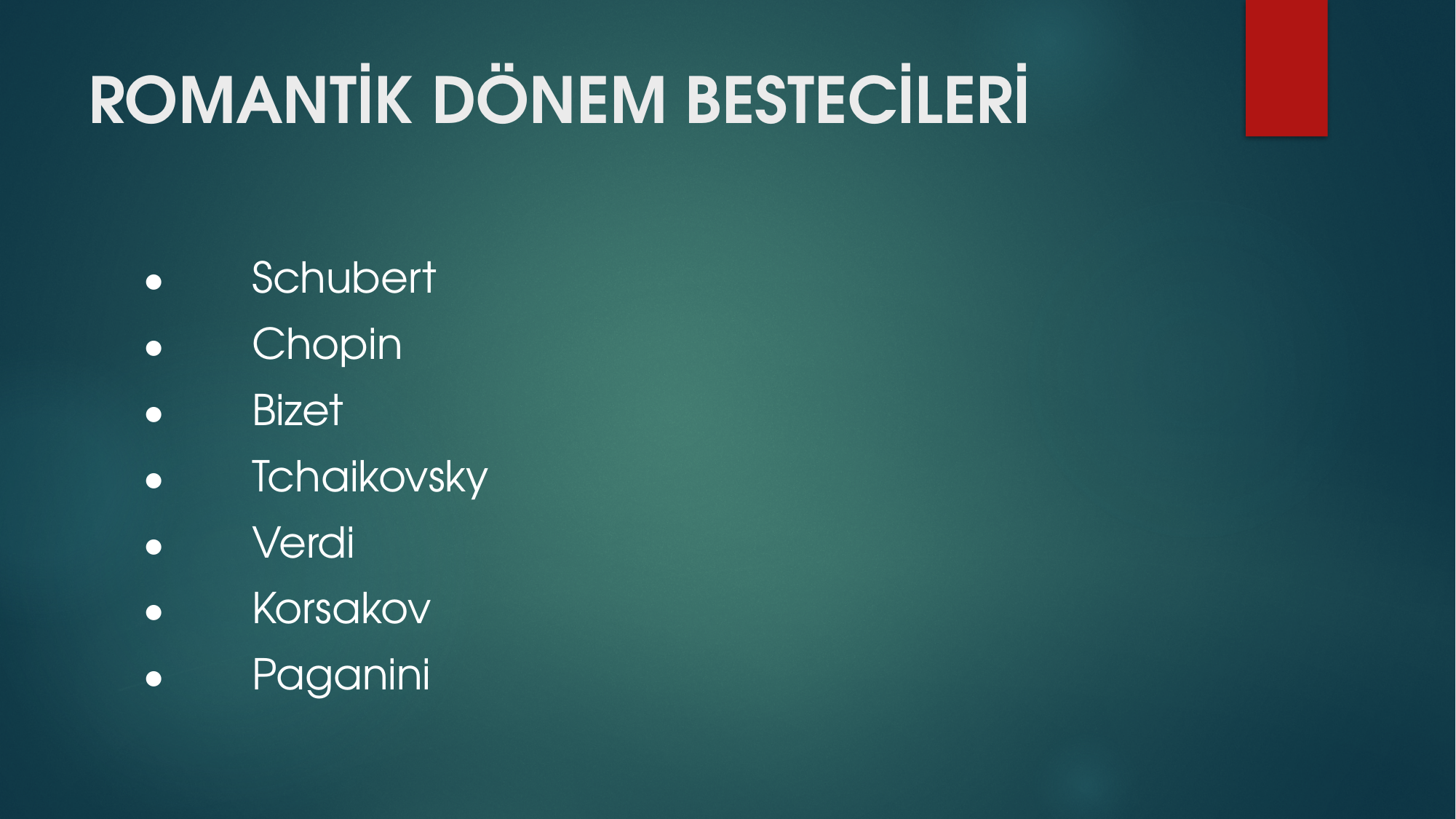

# ROMANTİK DÖNEM BESTECİLERİ
•	Schubert
•	Chopin
•	Bizet
•	Tchaikovsky
•	Verdi
•	Korsakov
•	Paganini